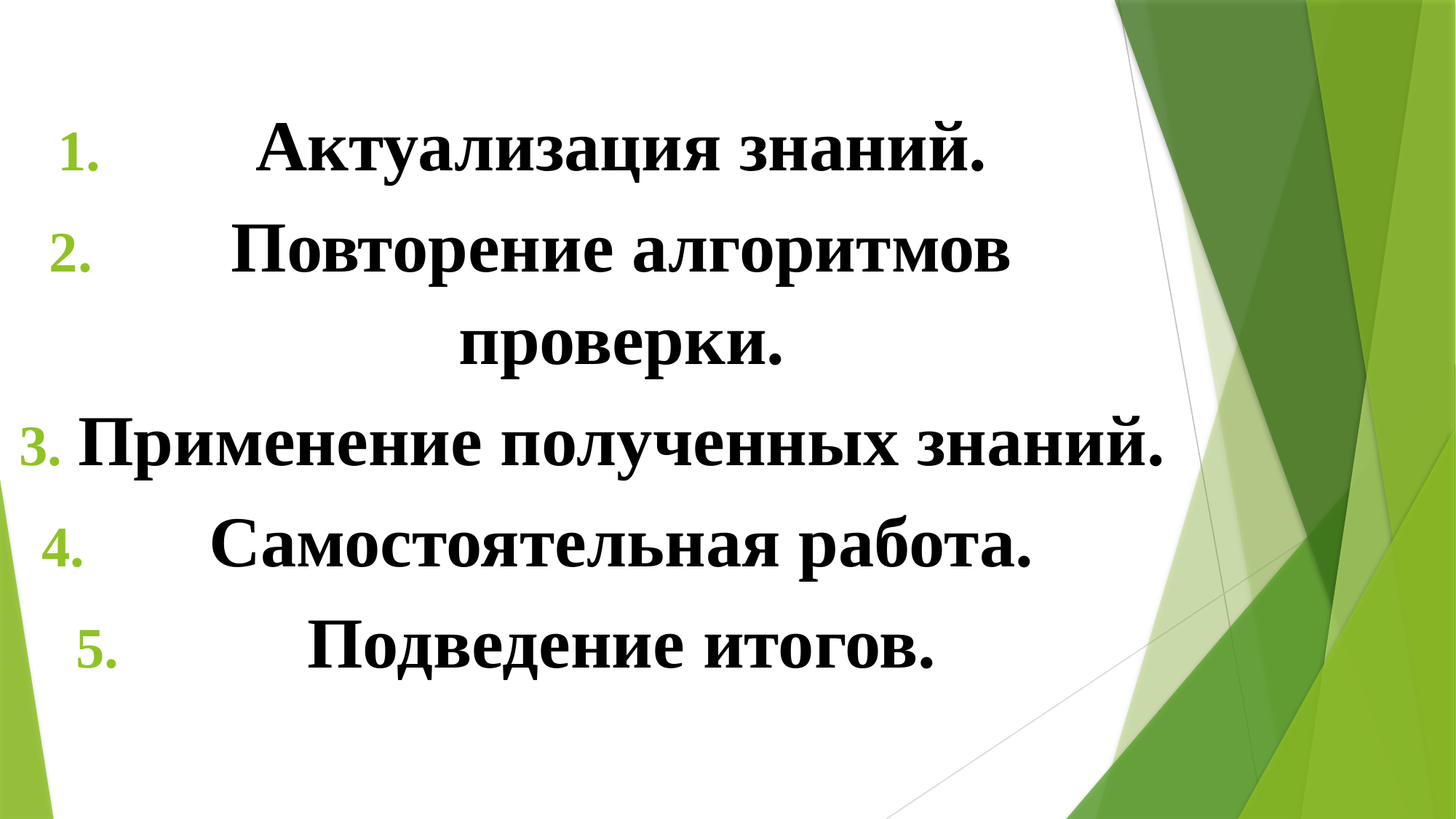

Актуализация знаний.
Повторение алгоритмов проверки.
Применение полученных знаний.
Самостоятельная работа.
Подведение итогов.